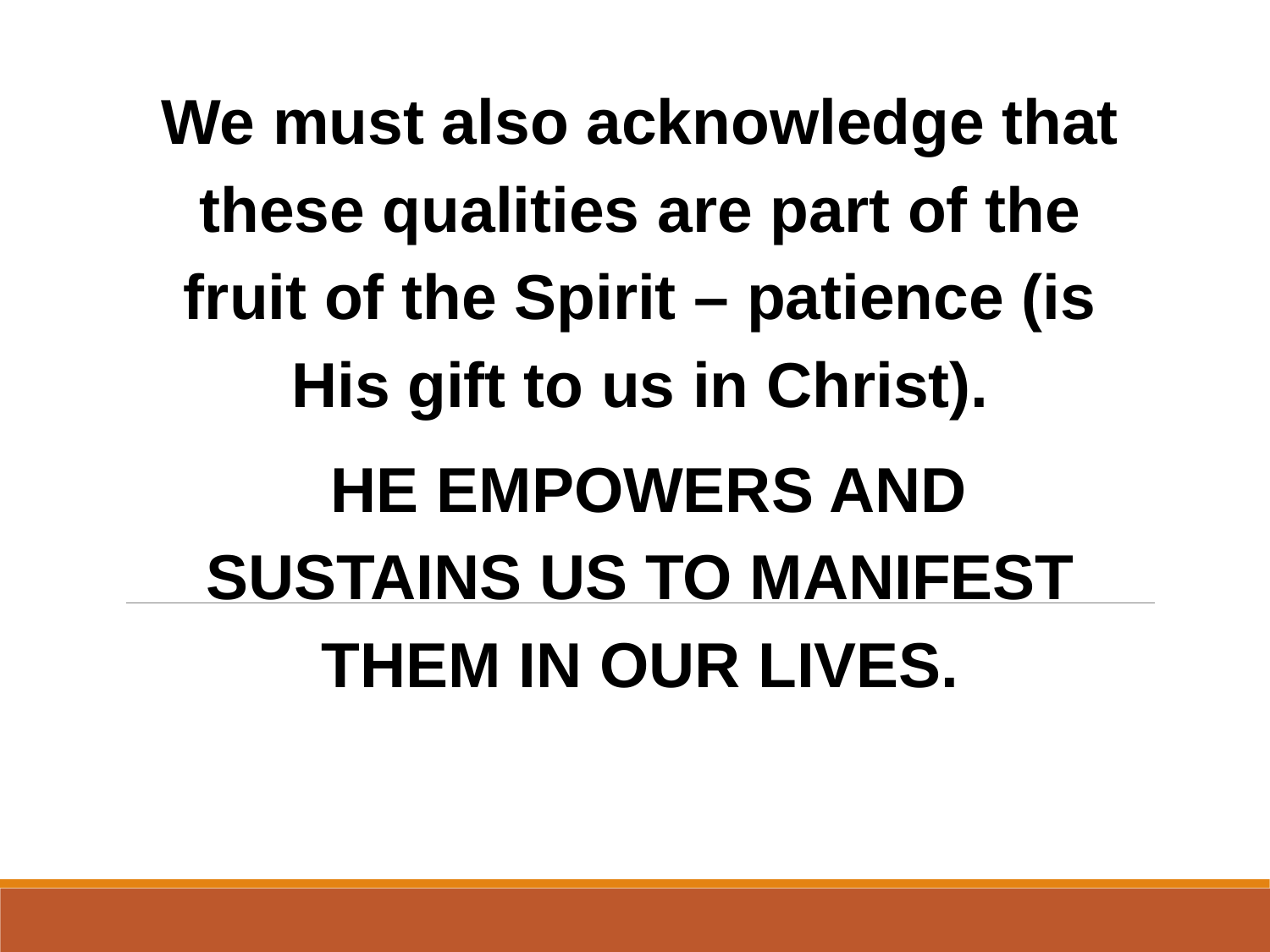

We must also acknowledge that these qualities are part of the fruit of the Spirit – patience (is His gift to us in Christ).
 HE EMPOWERS AND SUSTAINS US TO MANIFEST THEM IN OUR LIVES.